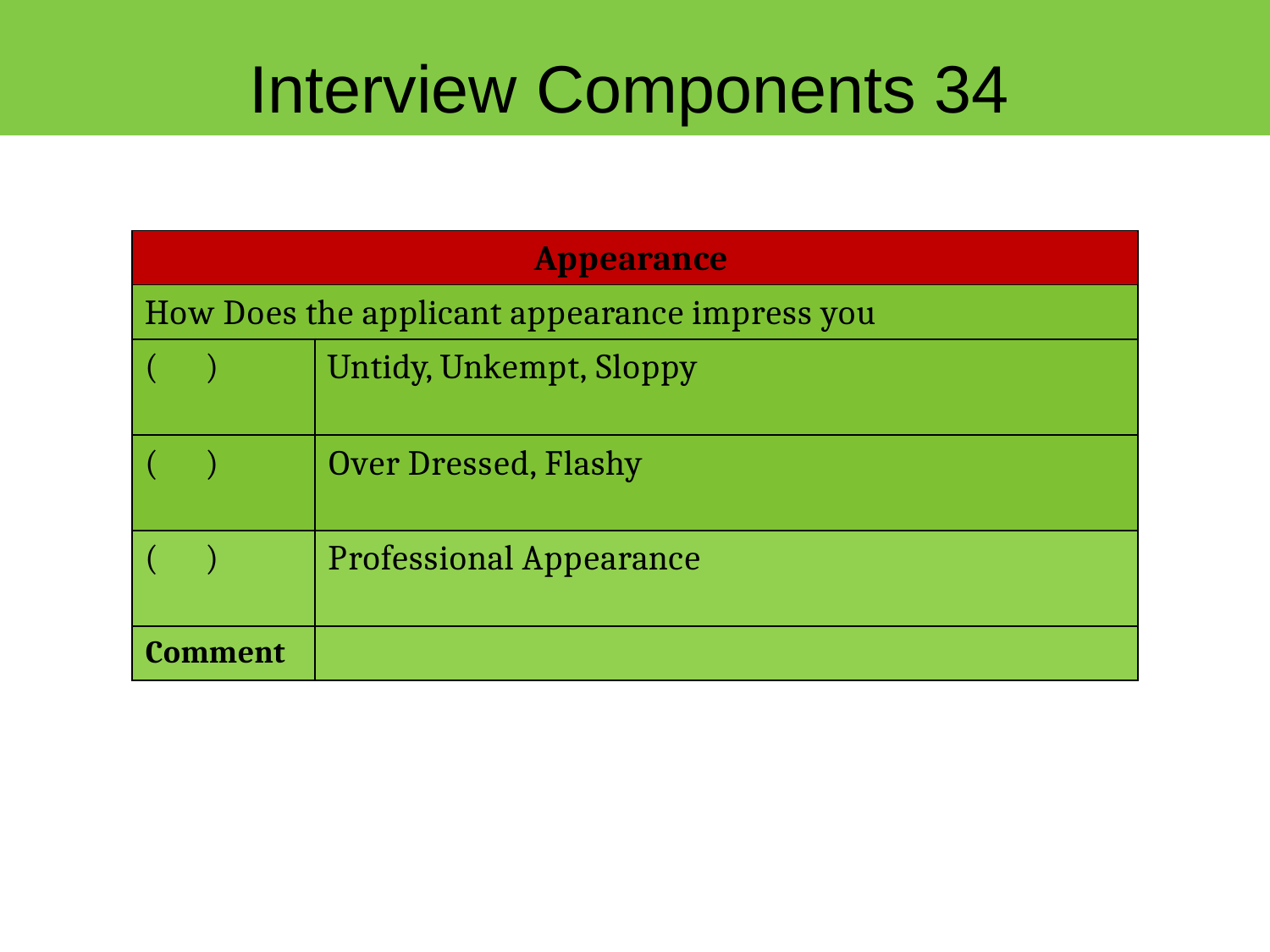

Interview Components 34

| Appearance |  |
| --- | --- |
| How Does the applicant appearance impress you |  |
| ( ) | Untidy, Unkempt, Sloppy |
| ( ) | Over Dressed, Flashy |
| ( ) | Professional Appearance |
| Comment |  |